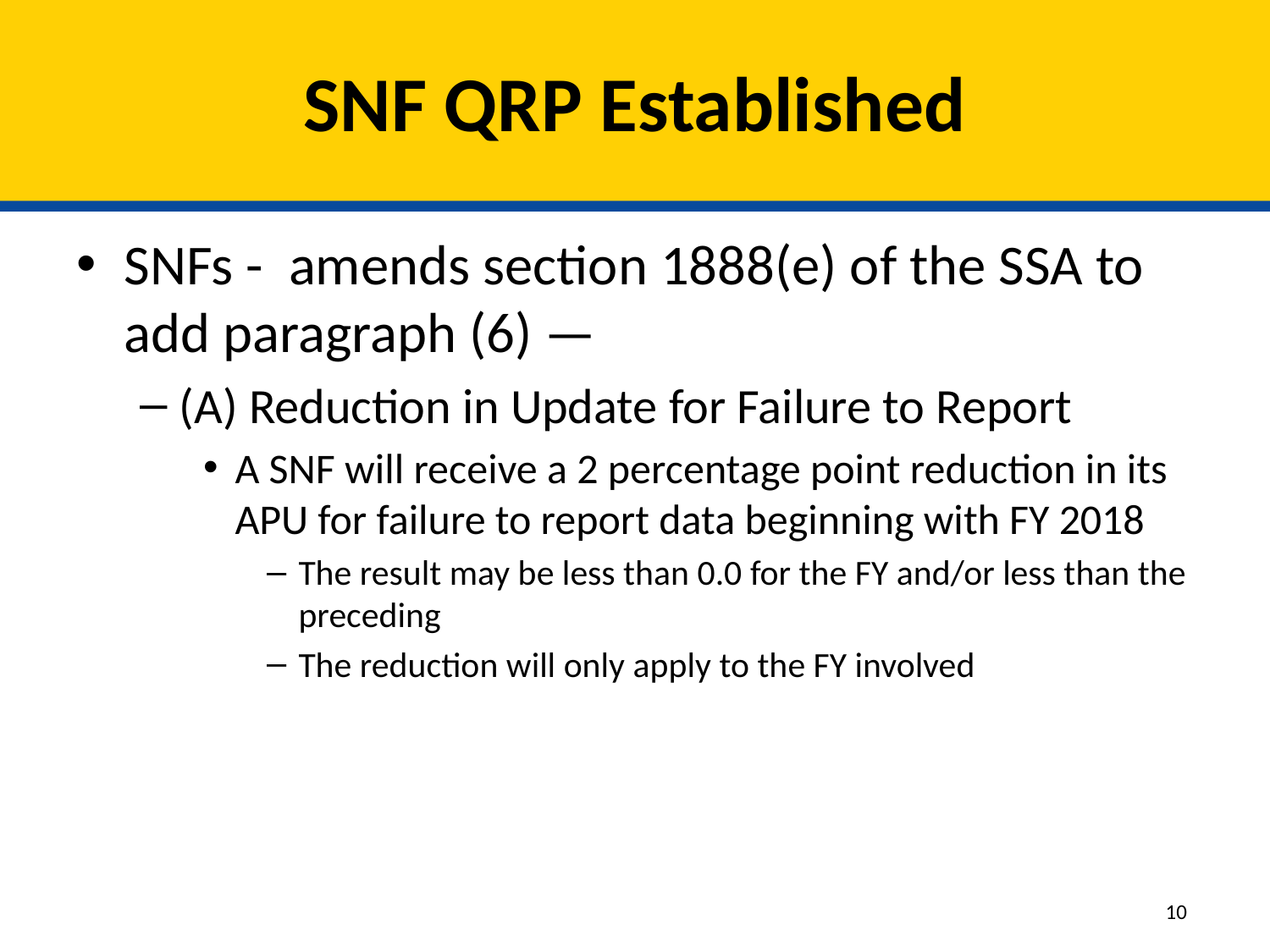

# SNF QRP Established
SNFs -  amends section 1888(e) of the SSA to add paragraph (6) —
(A) Reduction in Update for Failure to Report
A SNF will receive a 2 percentage point reduction in its APU for failure to report data beginning with FY 2018
The result may be less than 0.0 for the FY and/or less than the preceding
The reduction will only apply to the FY involved

10